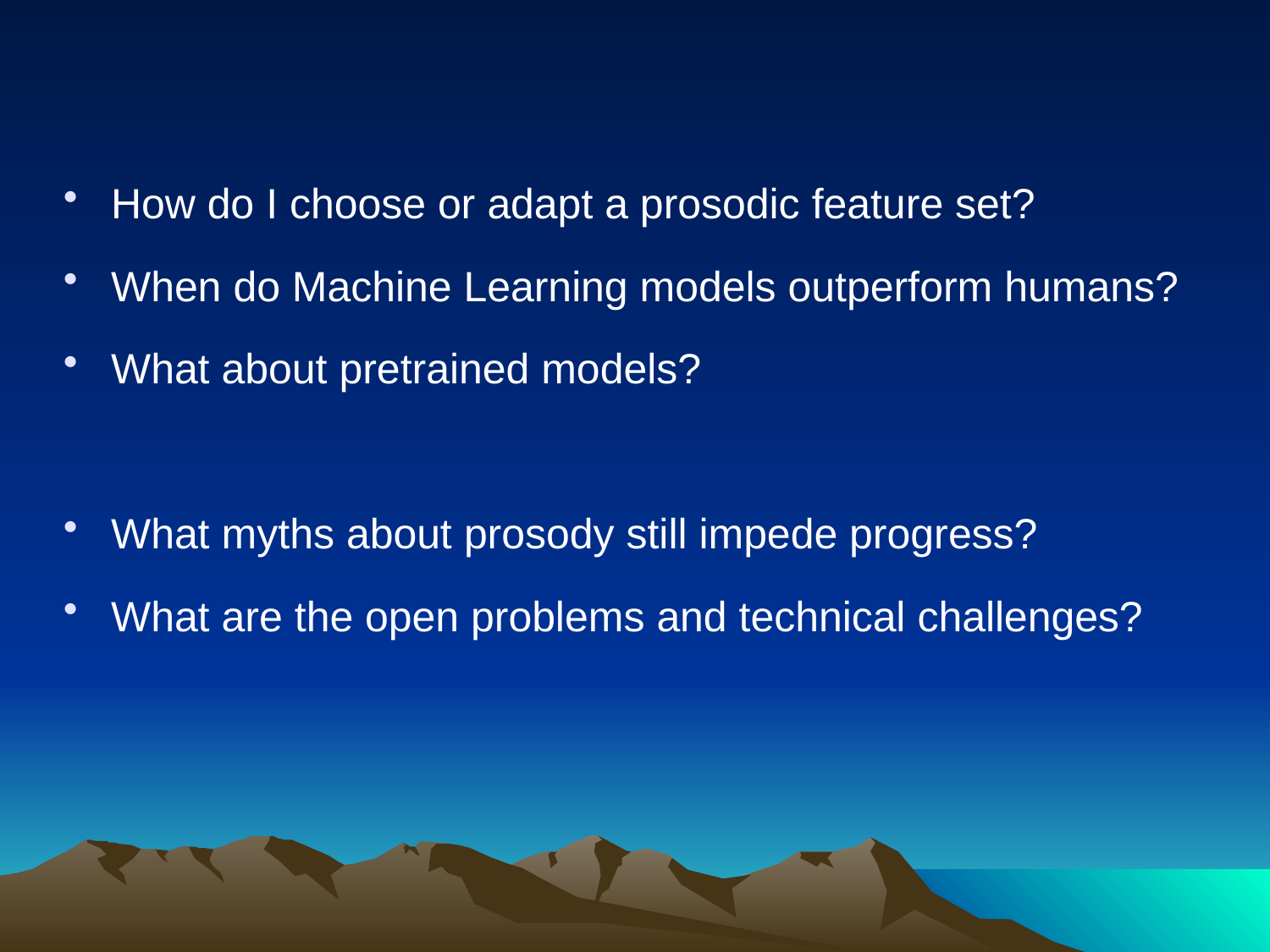

How do I choose or adapt a prosodic feature set?
When do Machine Learning models outperform humans?
What about pretrained models?

What myths about prosody still impede progress?
What are the open problems and technical challenges?